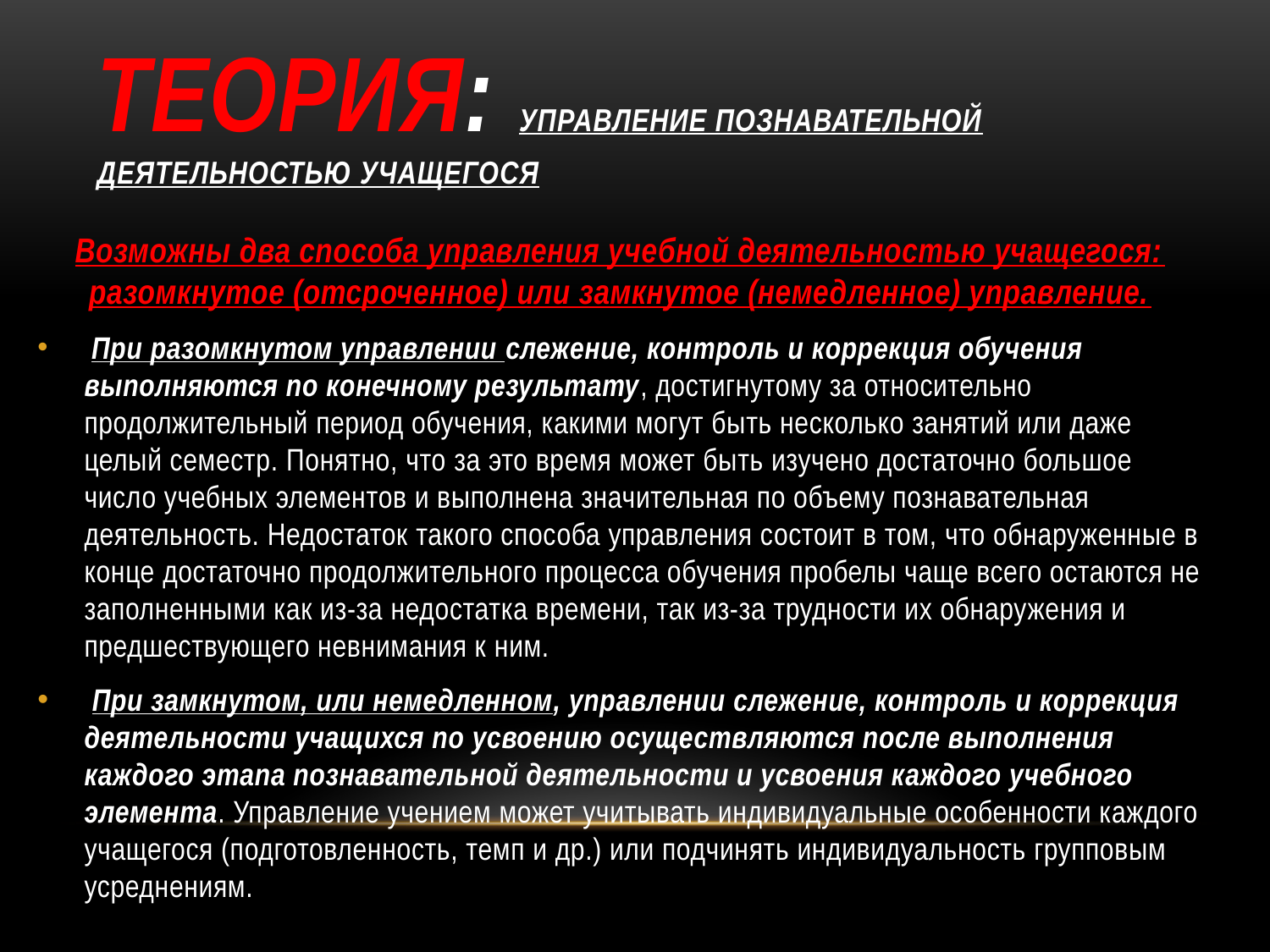

# Теория: Управление познавательной деятельностью учащегося
Возможны два способа управления учебной деятельностью учащегося: разомкнутое (отсроченное) или замкнутое (немедленное) управление.
 При разомкнутом управлении слежение, контроль и коррекция обучения выполняются по конечному результату, достигнутому за относительно продолжительный период обучения, какими могут быть несколько занятий или даже целый семестр. Понятно, что за это время может быть изучено достаточно большое число учебных элементов и выполнена значительная по объему познавательная деятельность. Недостаток такого способа управления состоит в том, что обнаруженные в конце достаточно продолжительного процесса обучения пробелы чаще всего остаются не заполненными как из-за недостатка времени, так из-за трудности их обнаружения и предшествующего невнимания к ним.
 При замкнутом, или немедленном, управлении слежение, контроль и коррекция деятельности учащихся по усвоению осуществляются после выполнения каждого этапа познавательной деятельности и усвоения каждого учебного элемента. Управление учением может учитывать индивидуальные особенности каждого учащегося (подготовленность, темп и др.) или подчинять индивидуальность групповым усреднениям.